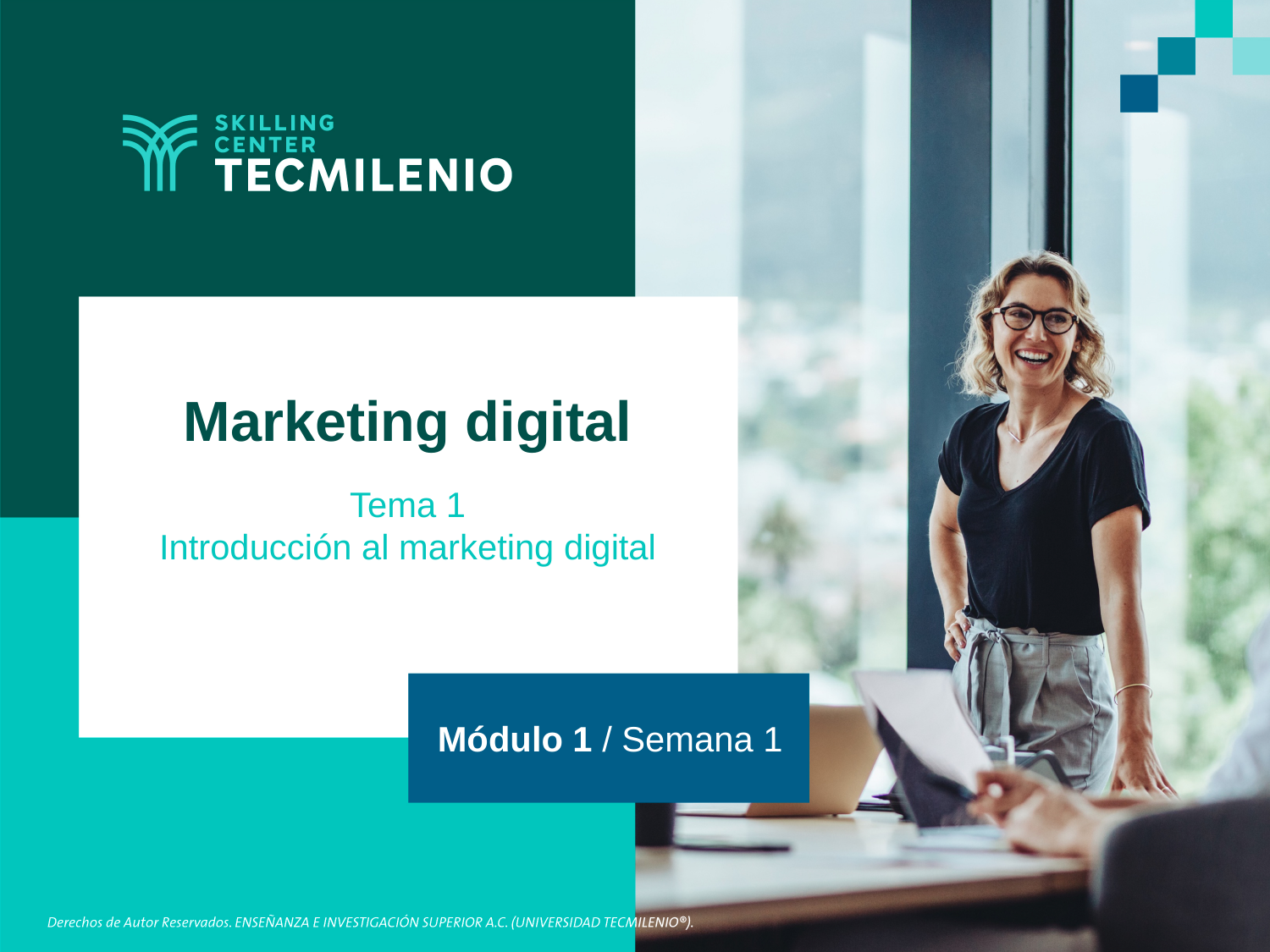

Marketing digital
Tema 1
Introducción al marketing digital
Módulo 1 / Semana 1